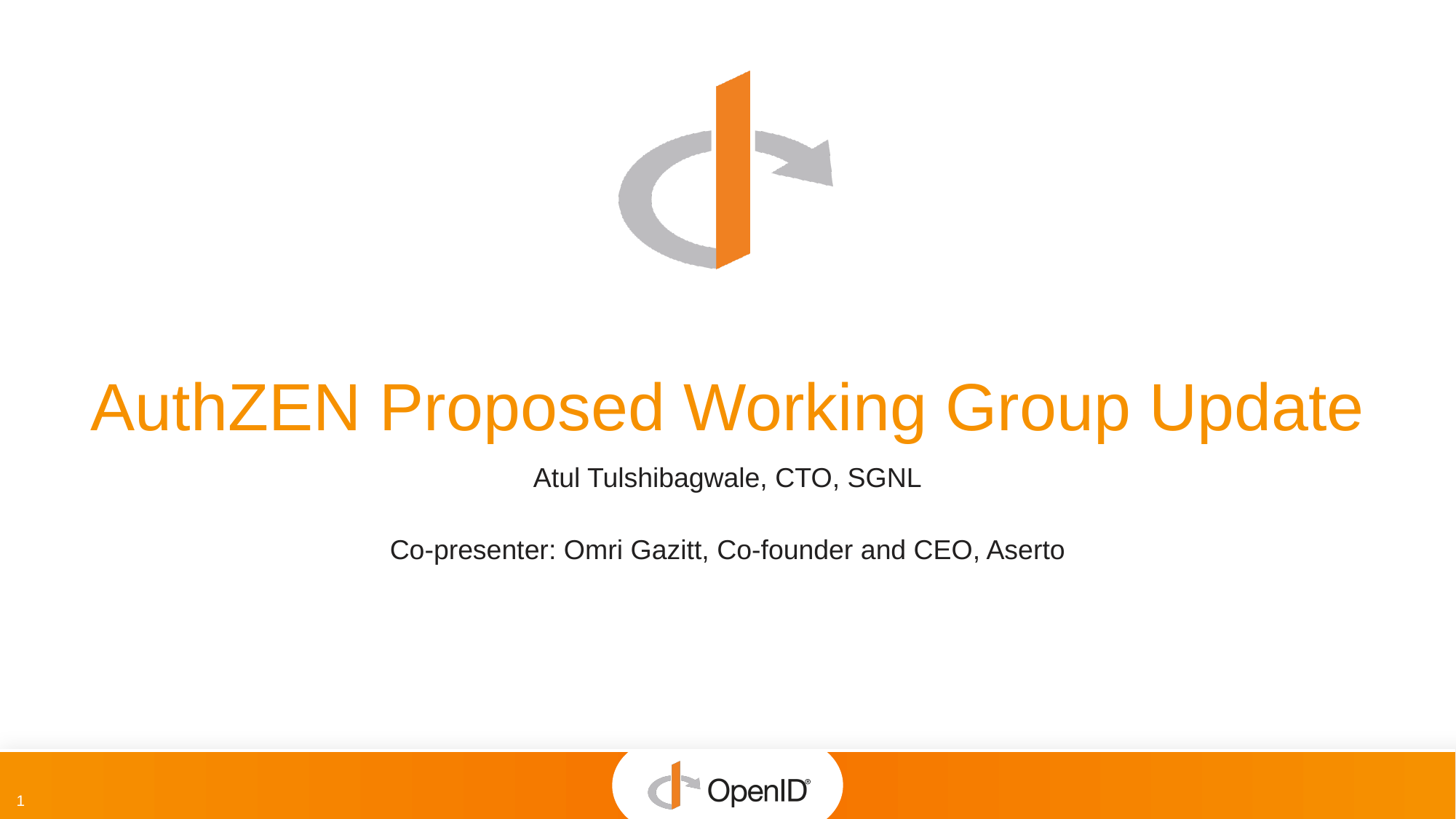

AuthZEN Proposed Working Group Update
Atul Tulshibagwale, CTO, SGNL

Co-presenter: Omri Gazitt, Co-founder and CEO, Aserto